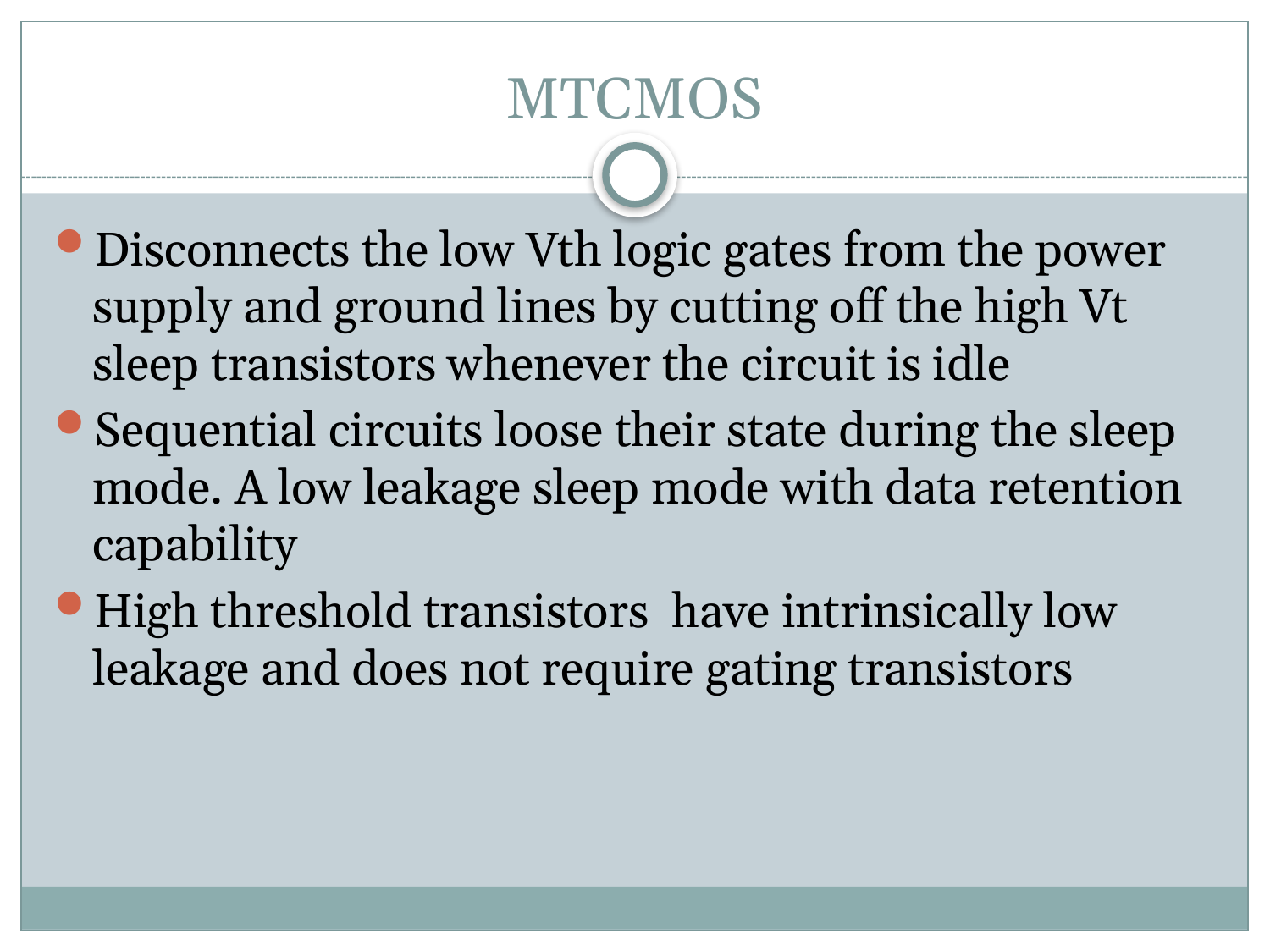

# MTCMOS
Disconnects the low Vth logic gates from the power supply and ground lines by cutting off the high Vt sleep transistors whenever the circuit is idle
Sequential circuits loose their state during the sleep mode. A low leakage sleep mode with data retention capability
High threshold transistors  have intrinsically low leakage and does not require gating transistors